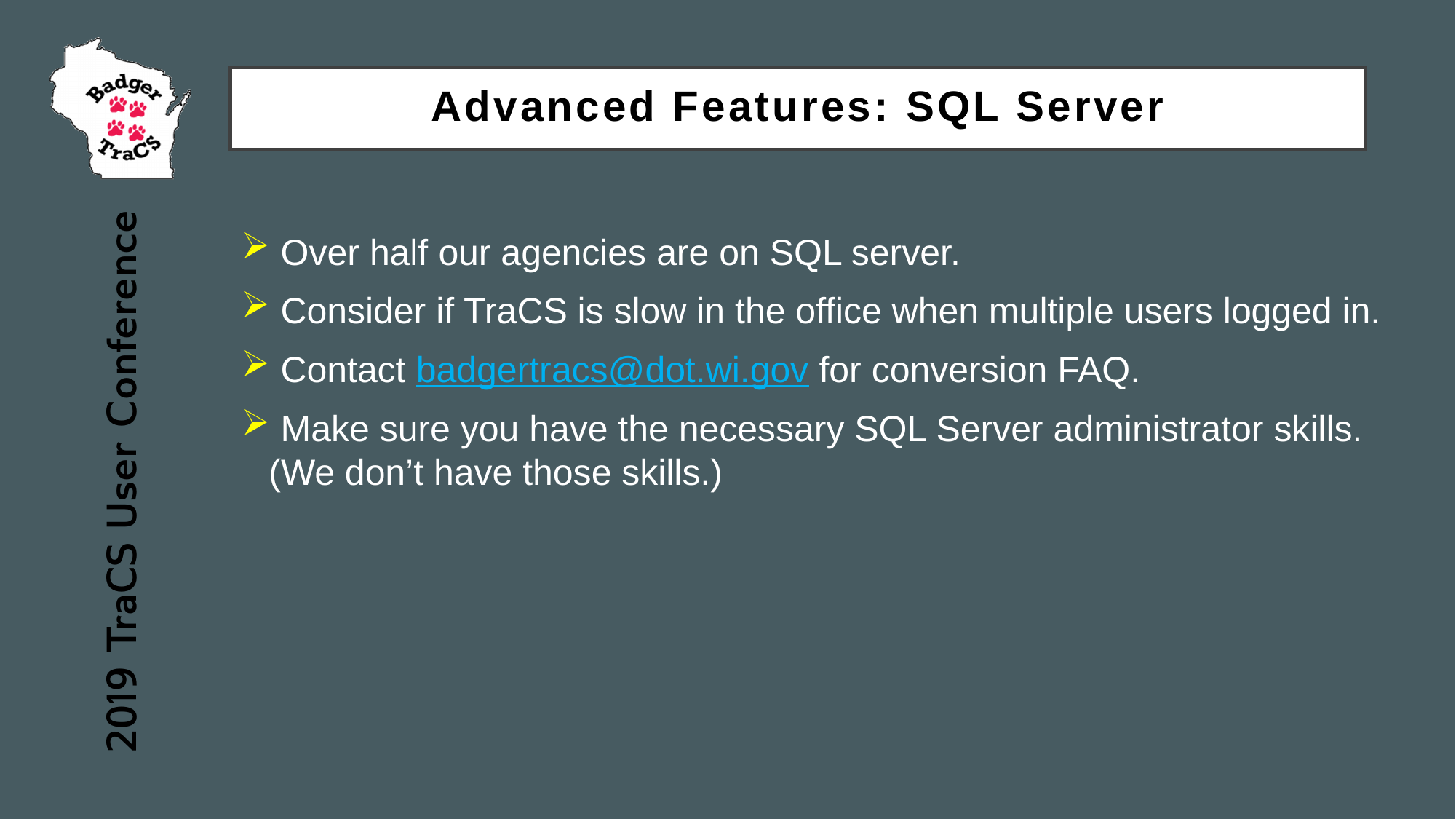

Advanced Features: SQL Server
 Over half our agencies are on SQL server.
 Consider if TraCS is slow in the office when multiple users logged in.
 Contact badgertracs@dot.wi.gov for conversion FAQ.
 Make sure you have the necessary SQL Server administrator skills. (We don’t have those skills.)